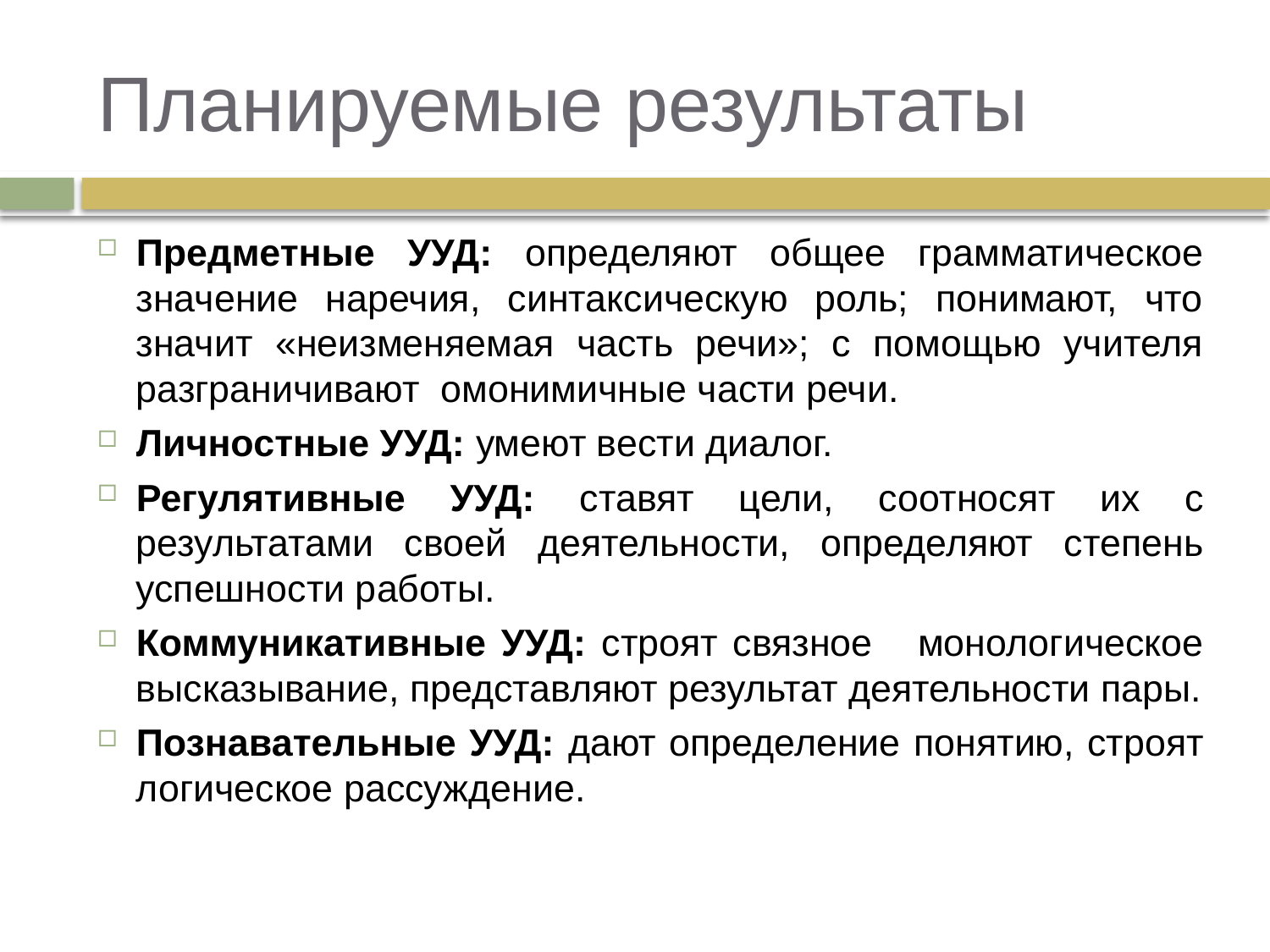

# Планируемые результаты
Предметные УУД: определяют общее грамматическое значение наречия, синтаксическую роль; понимают, что значит «неизменяемая часть речи»; с помощью учителя разграничивают  омонимичные части речи.
Личностные УУД: умеют вести диалог.
Регулятивные УУД: ставят цели, соотносят их с результатами своей деятельности, определяют степень успешности работы.
Коммуникативные УУД: строят связное   монологическое высказывание, представляют результат деятельности пары.
Познавательные УУД: дают определение понятию, строят логическое рассуждение.